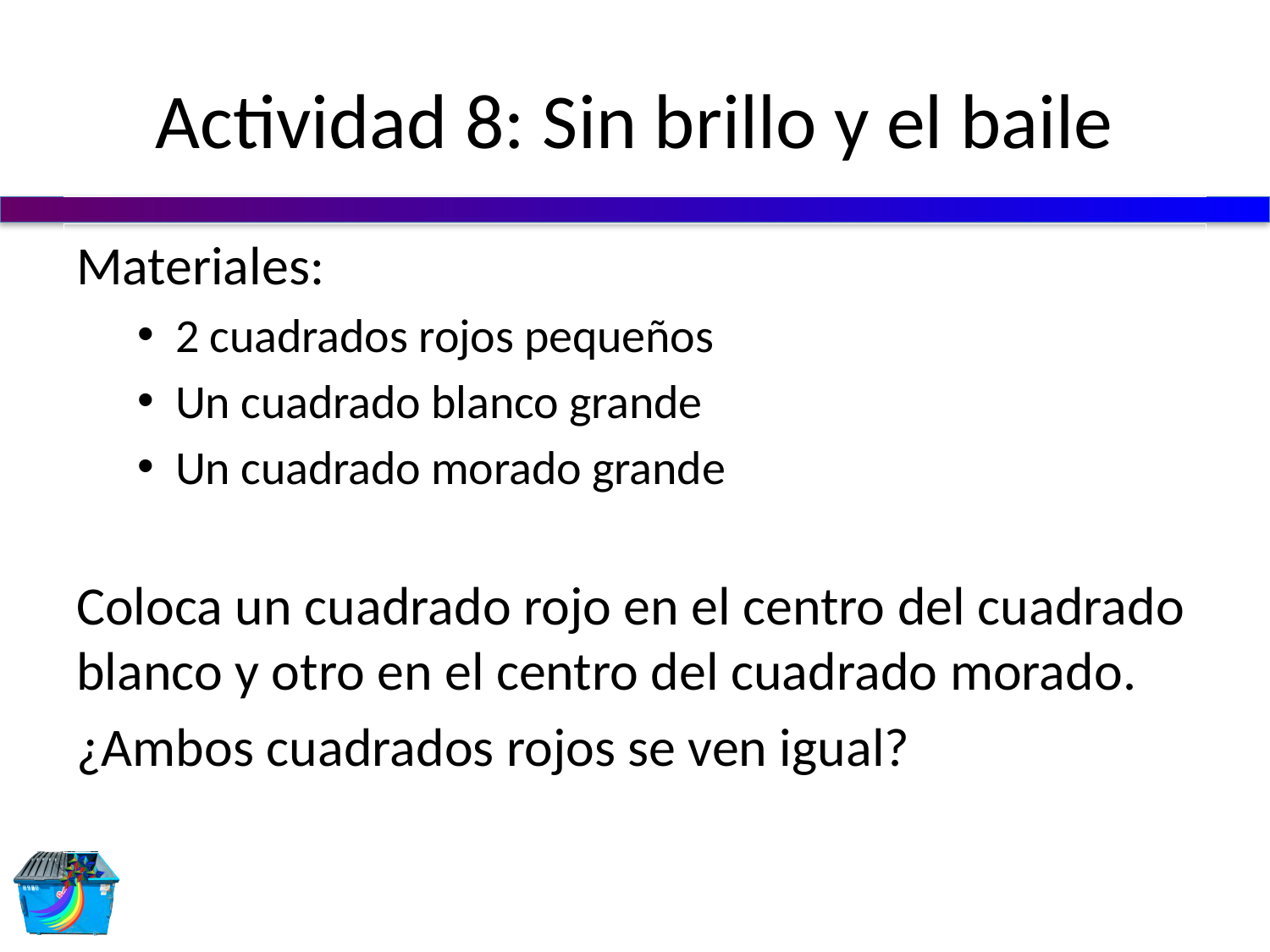

# Actividad 8: Sin brillo y el baile
Materiales:
2 cuadrados rojos pequeños
Un cuadrado blanco grande
Un cuadrado morado grande

Coloca un cuadrado rojo en el centro del cuadrado blanco y otro en el centro del cuadrado morado.
¿Ambos cuadrados rojos se ven igual?